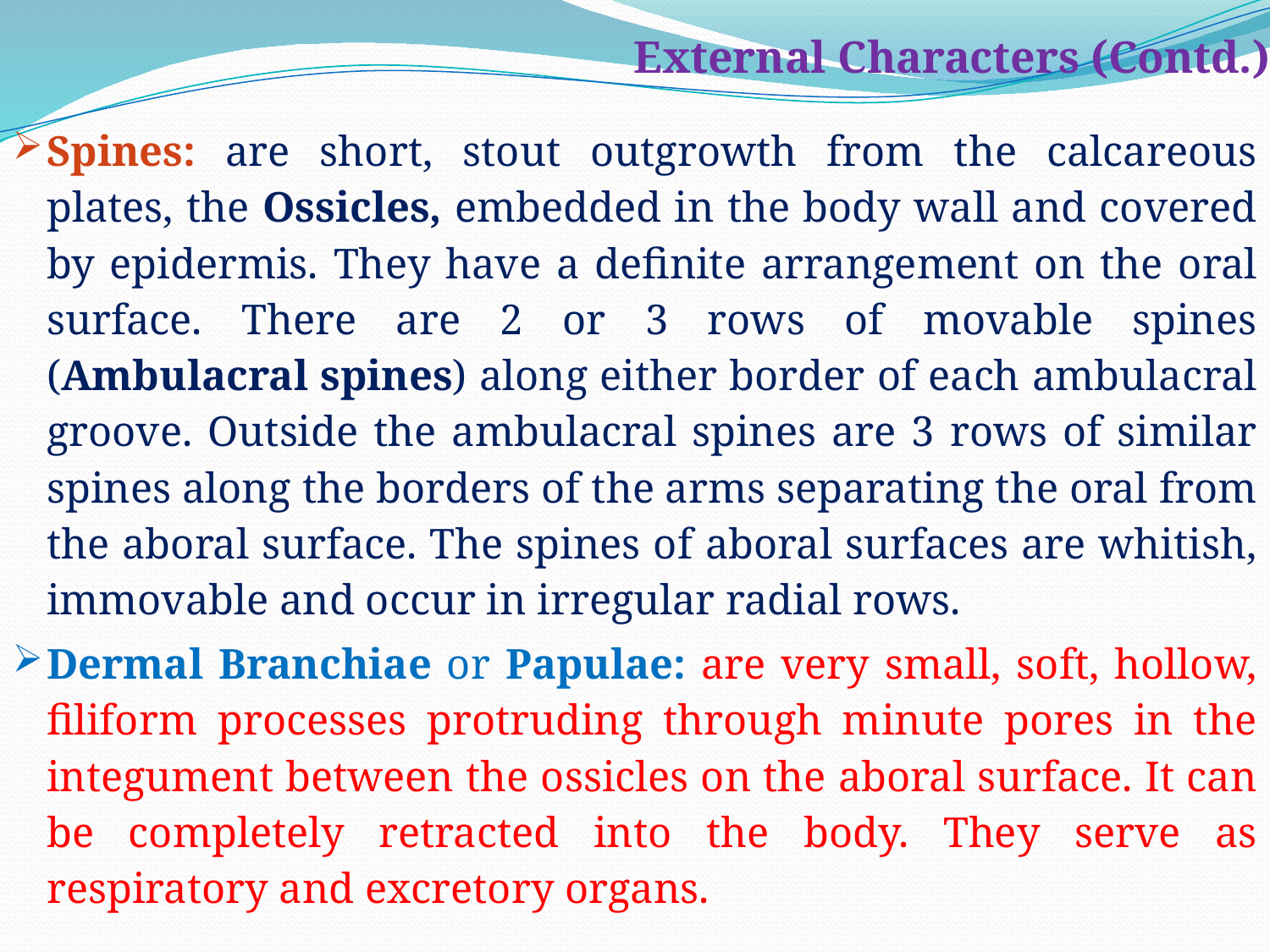

# External Characters (Contd.)
Spines: are short, stout outgrowth from the calcareous plates, the Ossicles, embedded in the body wall and covered by epidermis. They have a definite arrangement on the oral surface. There are 2 or 3 rows of movable spines (Ambulacral spines) along either border of each ambulacral groove. Outside the ambulacral spines are 3 rows of similar spines along the borders of the arms separating the oral from the aboral surface. The spines of aboral surfaces are whitish, immovable and occur in irregular radial rows.
Dermal Branchiae or Papulae: are very small, soft, hollow, filiform processes protruding through minute pores in the integument between the ossicles on the aboral surface. It can be completely retracted into the body. They serve as respiratory and excretory organs.